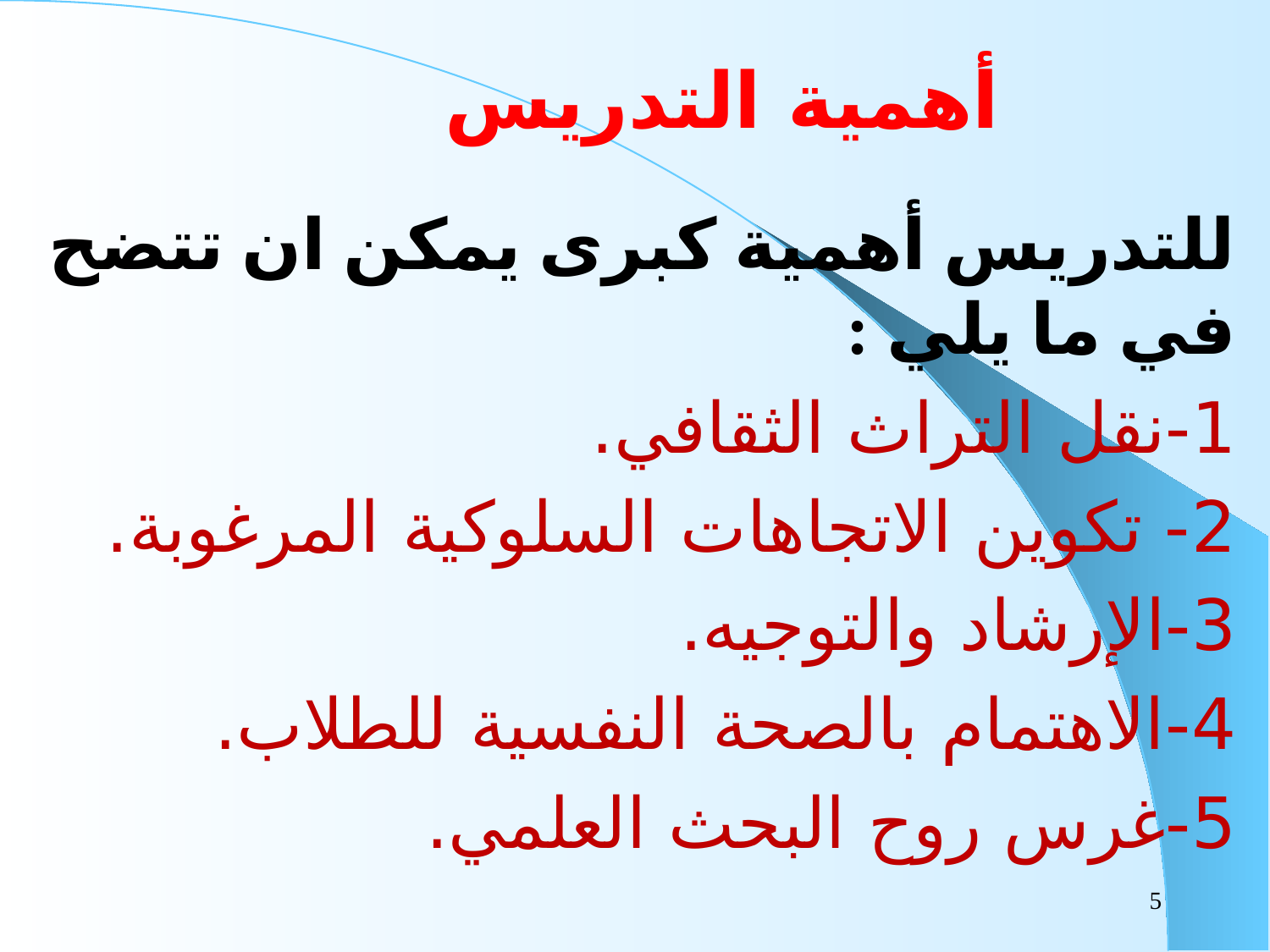

أهمية التدريس
للتدريس أهمية كبرى يمكن ان تتضح في ما يلي :
1-نقل التراث الثقافي.
2- تكوين الاتجاهات السلوكية المرغوبة.
3-الإرشاد والتوجيه.
4-الاهتمام بالصحة النفسية للطلاب.
5-غرس روح البحث العلمي.

5